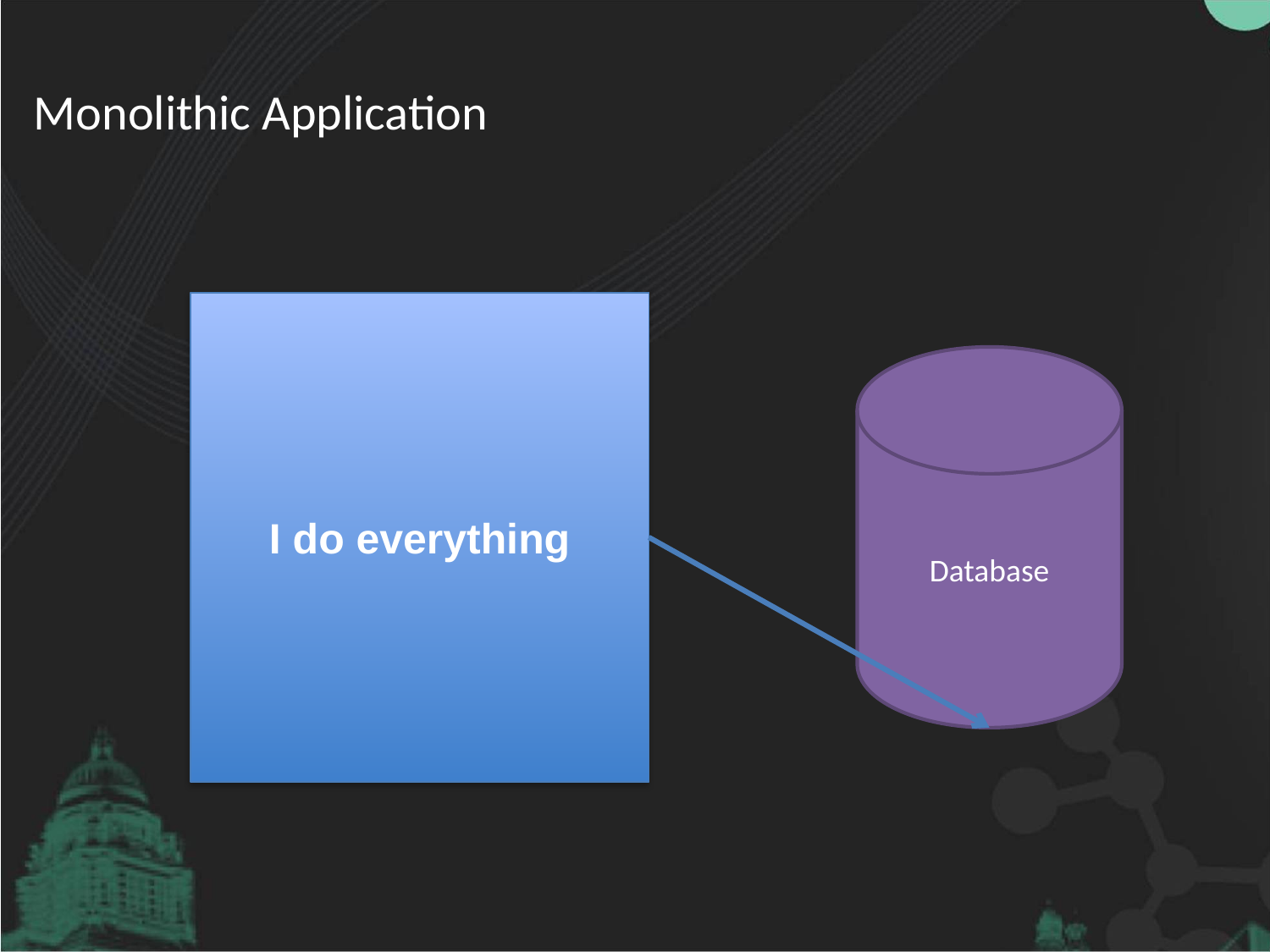

# Monolithic Application
I do everything
Database